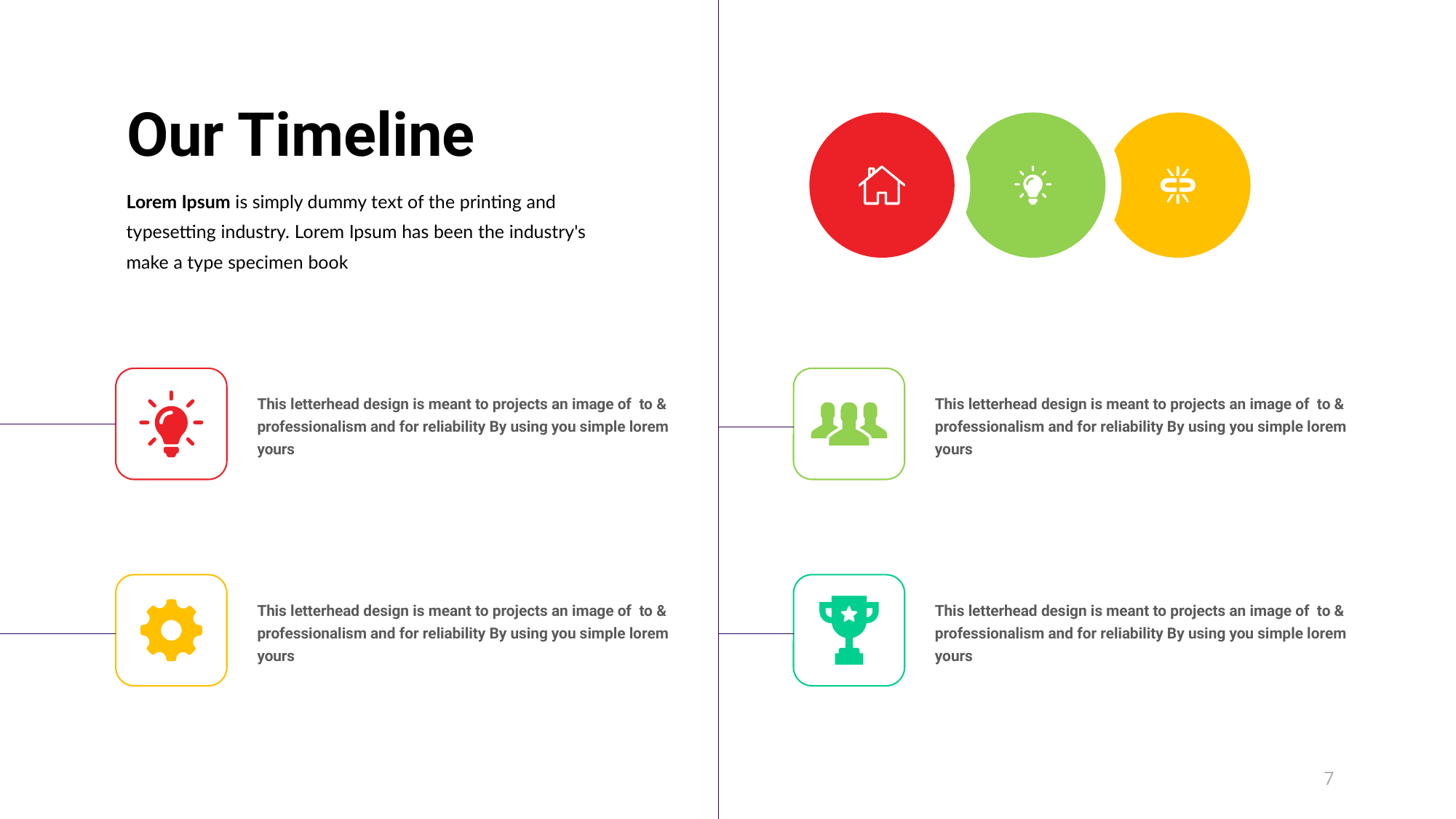

Our Timeline

Lorem Ipsum is simply dummy text of the printing and typesetting industry. Lorem Ipsum has been the industry's make a type specimen book

This letterhead design is meant to projects an image of  to &  professionalism and for reliability By using you simple lorem yours
This letterhead design is meant to projects an image of  to &  professionalism and for reliability By using you simple lorem yours

This letterhead design is meant to projects an image of  to &  professionalism and for reliability By using you simple lorem yours
This letterhead design is meant to projects an image of  to &  professionalism and for reliability By using you simple lorem yours

7